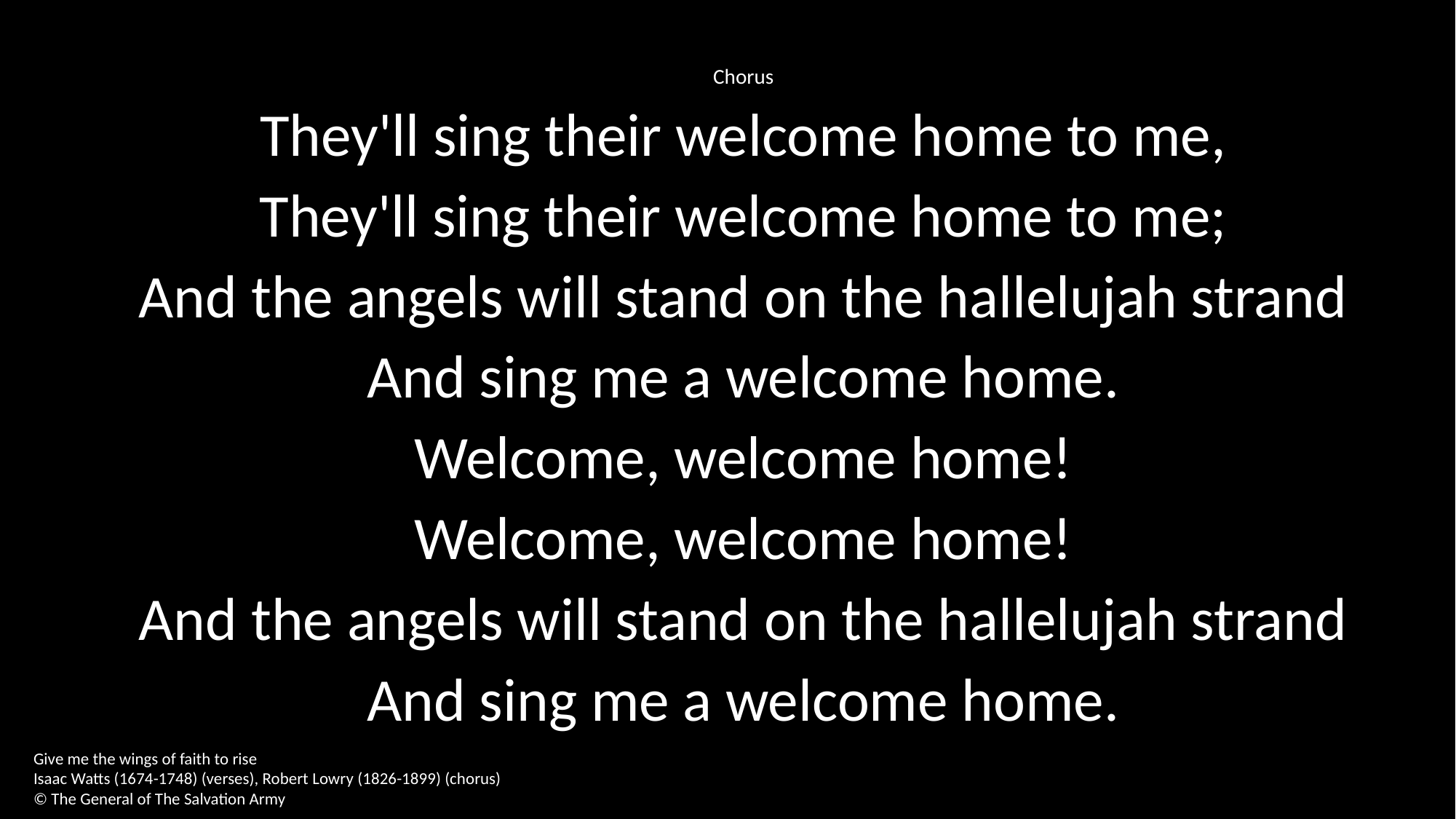

Chorus
They'll sing their welcome home to me,
They'll sing their welcome home to me;
And the angels will stand on the hallelujah strand
And sing me a welcome home.
Welcome, welcome home!
Welcome, welcome home!
And the angels will stand on the hallelujah strand
And sing me a welcome home.
Give me the wings of faith to rise
Isaac Watts (1674-1748) (verses), Robert Lowry (1826-1899) (chorus)
© The General of The Salvation Army